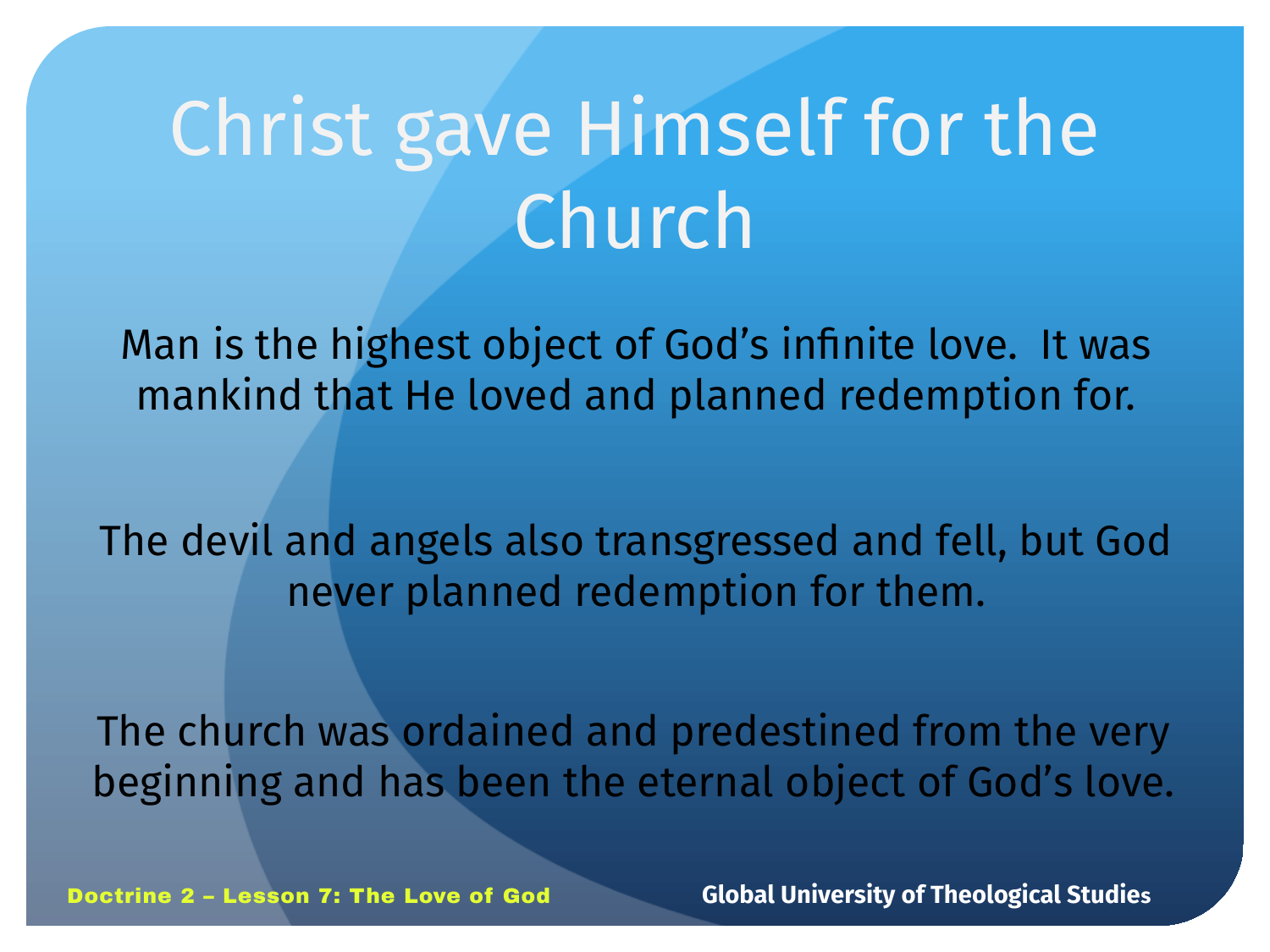

Christ gave Himself for the Church
Man is the highest object of God’s infinite love.  It was mankind that He loved and planned redemption for.
The devil and angels also transgressed and fell, but God never planned redemption for them.
The church was ordained and predestined from the very beginning and has been the eternal object of God’s love.
Doctrine 2 – Lesson 7: The Love of God		Global University of Theological Studies